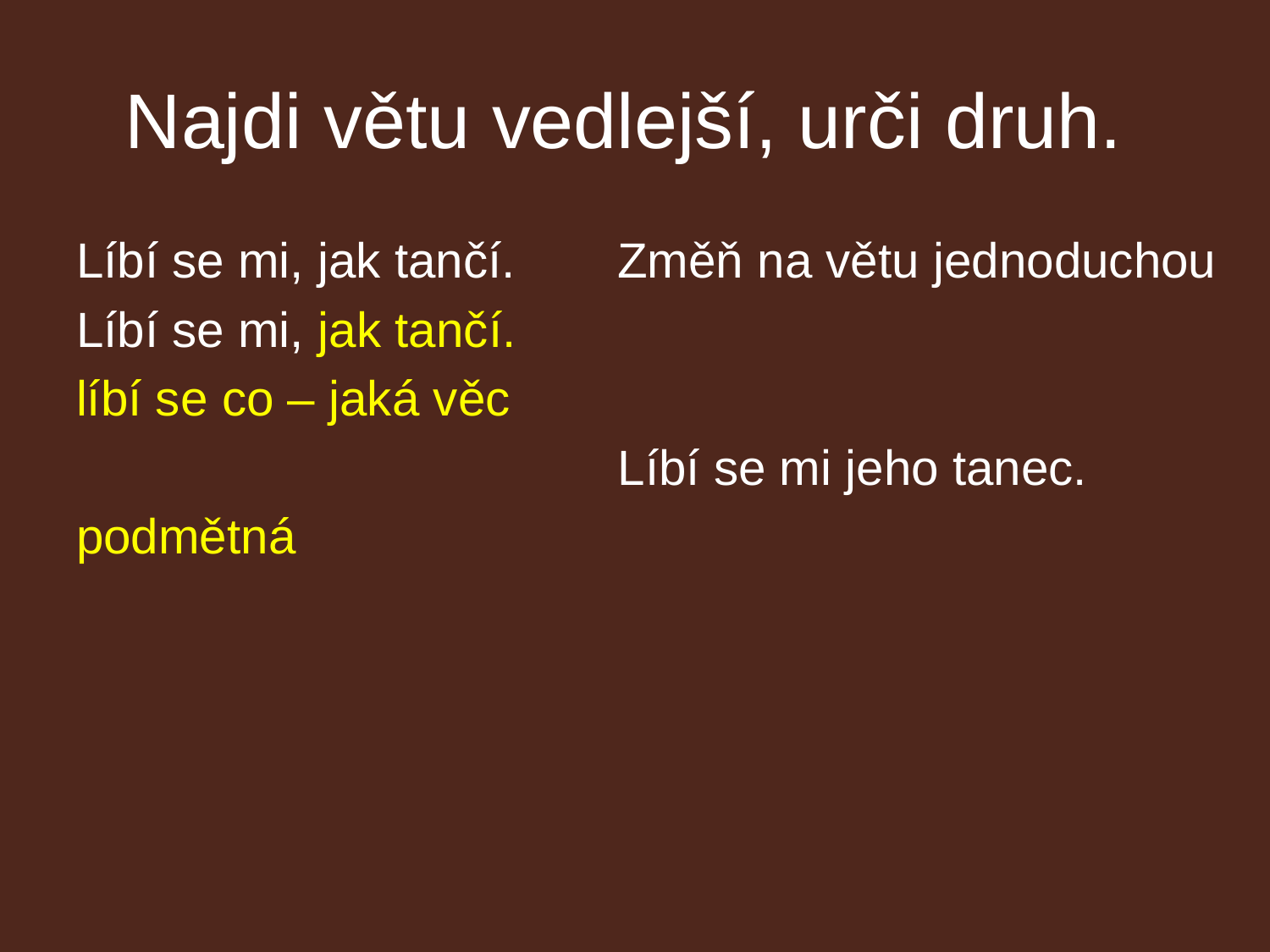

# Najdi větu vedlejší, urči druh.
Líbí se mi, jak tančí.
Líbí se mi, jak tančí.
líbí se co – jaká věc

podmětná

Změň na větu jednoduchou

Líbí se mi jeho tanec.